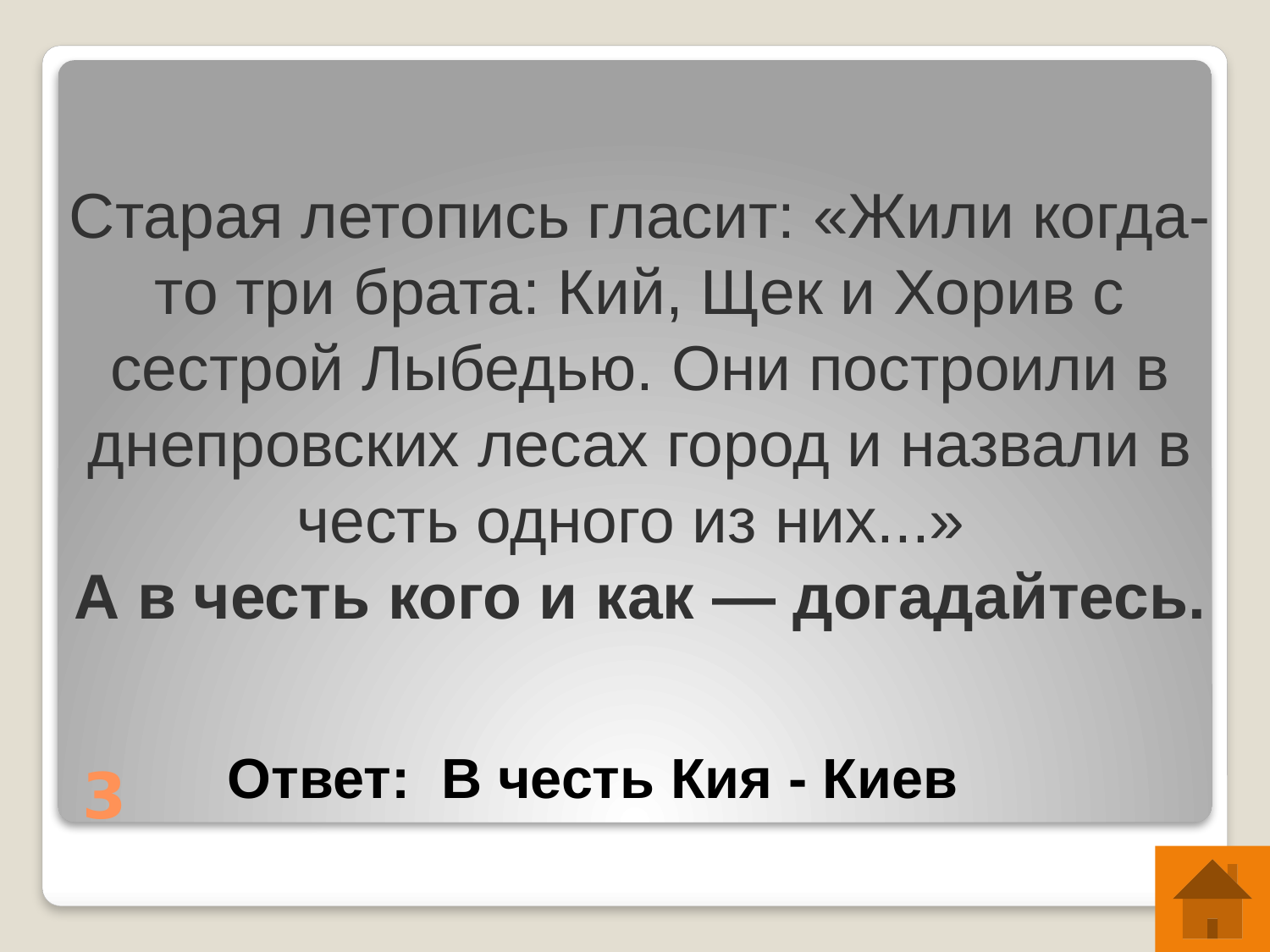

Старая летопись гласит: «Жили когда-то три брата: Кий, Щек и Хорив с сестрой Лыбедью. Они построили в днепровских лесах город и назвали в честь одного из них...»
А в честь кого и как — догадайтесь.
# 3
Ответ:  В честь Кия - Киев